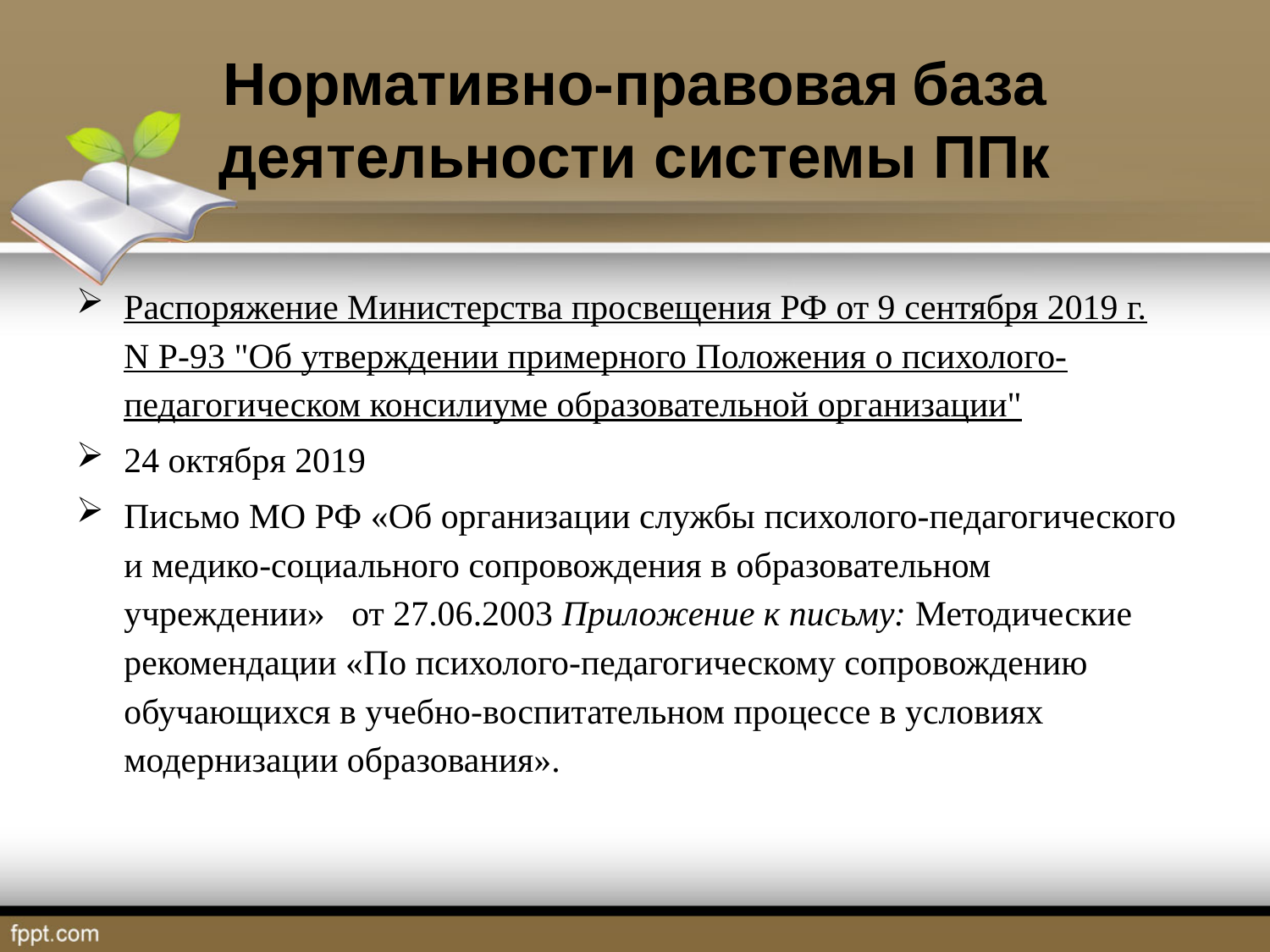

# Нормативно-правовая база деятельности системы ППк

Распоряжение Министерства просвещения РФ от 9 сентября 2019 г. N Р-93 "Об утверждении примерного Положения о психолого-педагогическом консилиуме образовательной организации"
24 октября 2019
Письмо МО РФ «Об организации службы психолого-педагогического и медико-социального сопровождения в образовательном учреждении»   от 27.06.2003 Приложение к письму: Методические рекомендации «По психолого-педагогическому сопровождению обучающихся в учебно-воспитательном процессе в условиях модернизации образования».